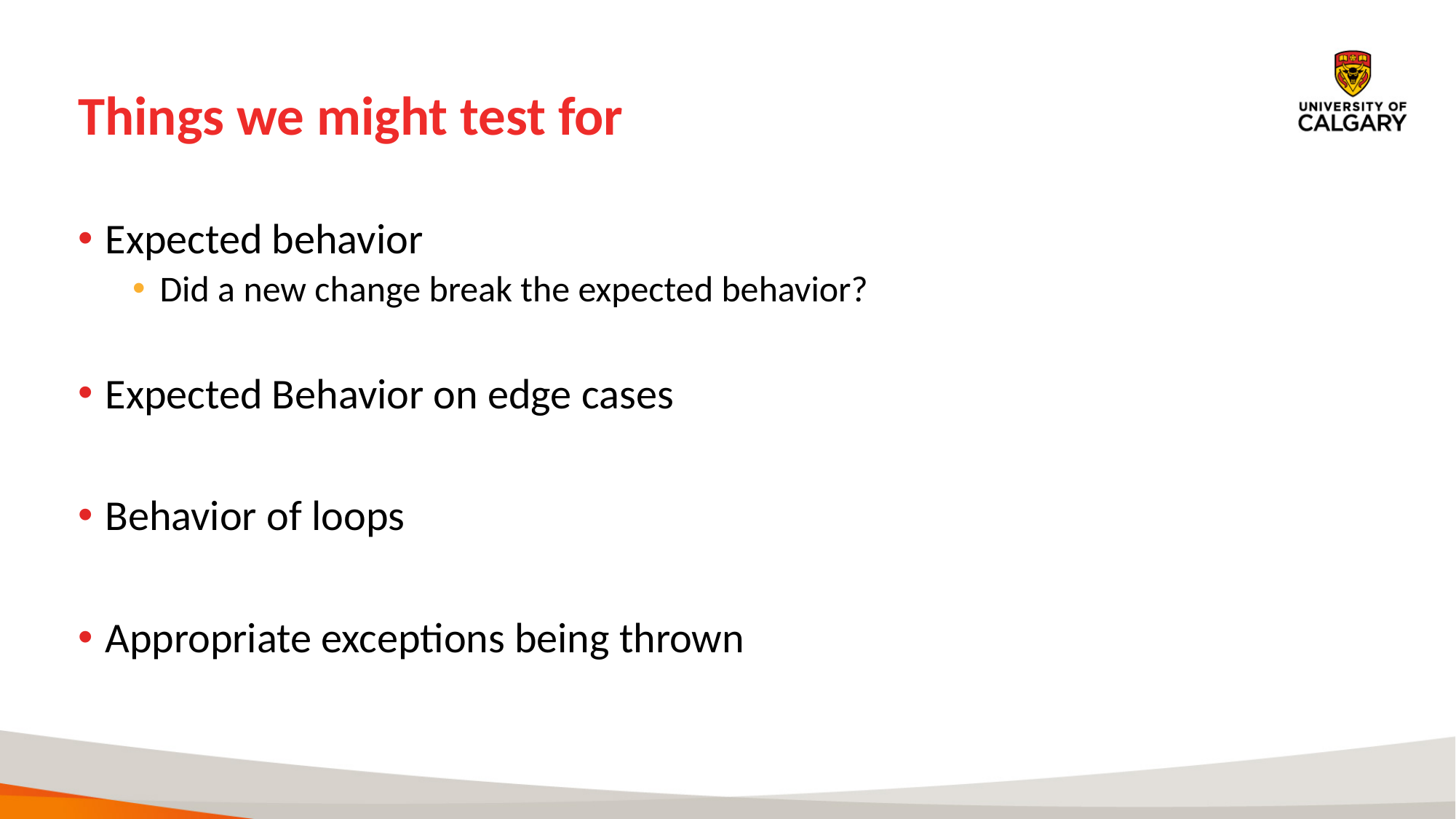

# Things we might test for
Expected behavior
Did a new change break the expected behavior?

Expected Behavior on edge cases

Behavior of loops

Appropriate exceptions being thrown